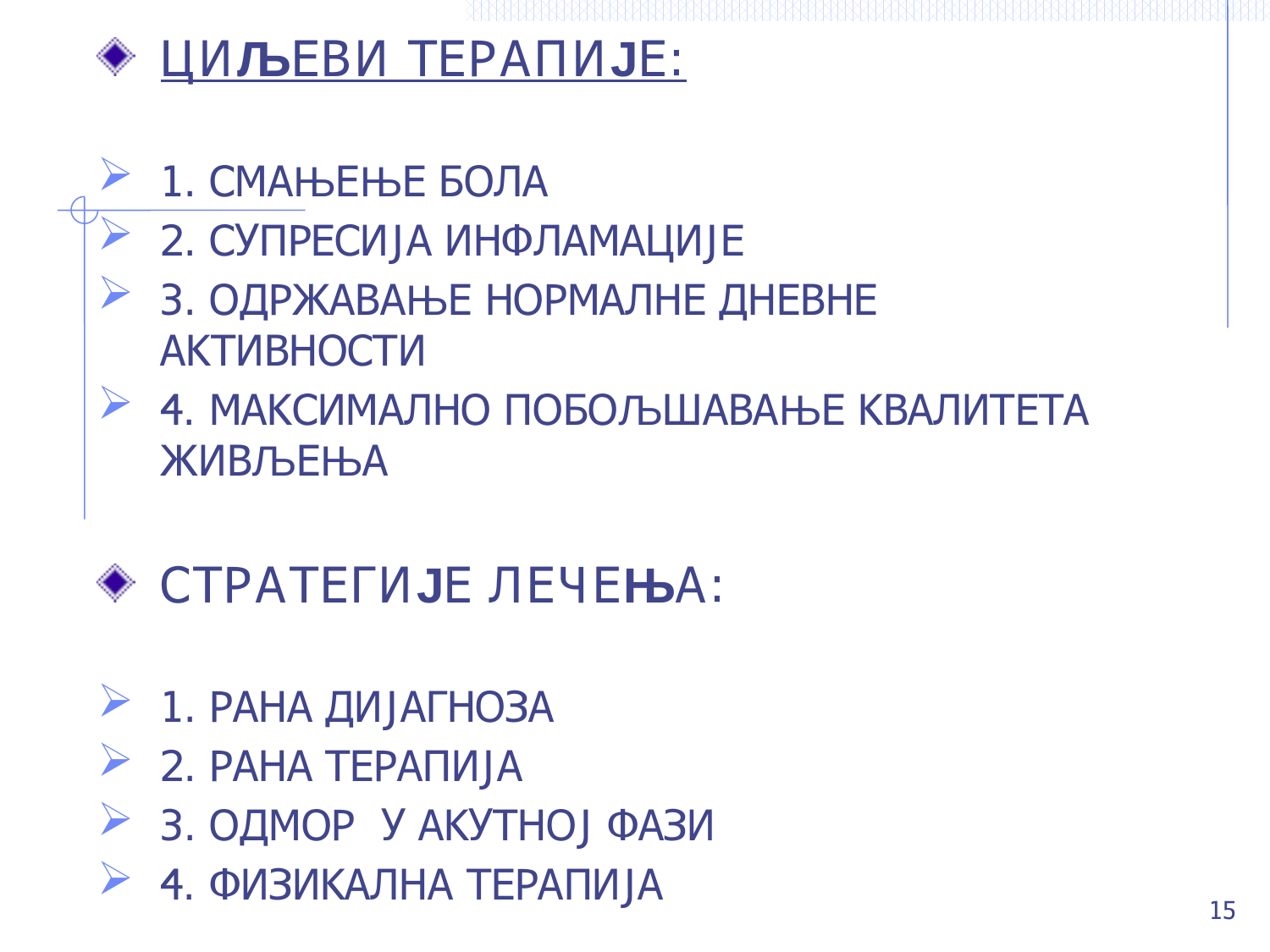

ЦИЉЕВИ ТЕРАПИЈЕ:

1. СМАЊЕЊЕ БОЛА
2. СУПРЕСИЈА ИНФЛАМАЦИЈЕ
3. ОДРЖАВАЊЕ НОРМАЛНЕ ДНЕВНЕ АКТИВНОСТИ
4. МАКСИМАЛНО ПОБОЉШАВАЊЕ КВАЛИТЕТА ЖИВЉЕЊА

СТРАТЕГИЈЕ ЛЕЧЕЊА:

1. РАНА ДИЈАГНОЗА
2. РАНА ТЕРАПИЈА
3. ОДМОР  У АКУТНОЈ ФАЗИ
4. ФИЗИКАЛНА ТЕРАПИЈА
15